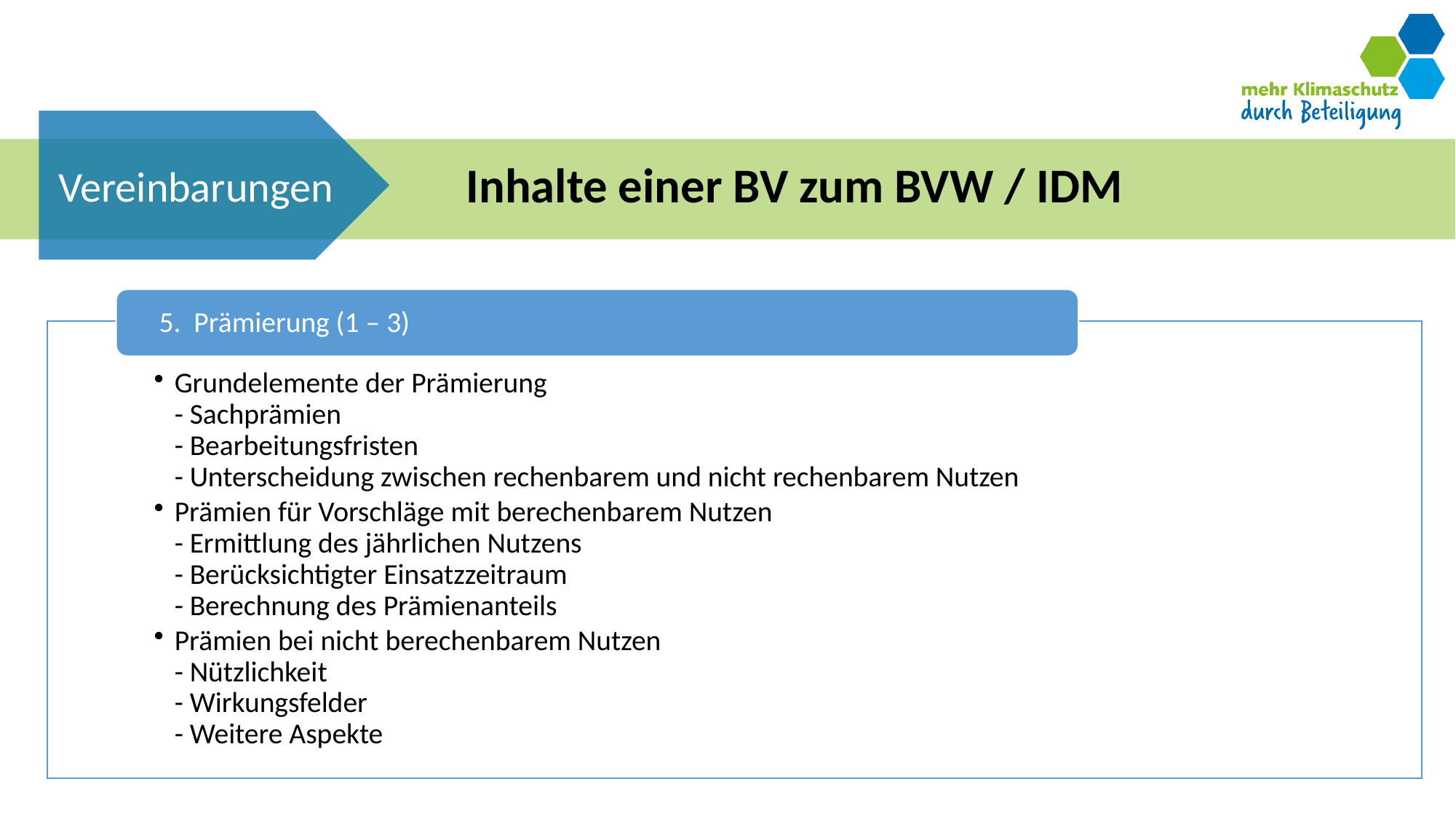

# Inhalte einer BV zum BVW / IDM
Vereinbarungen
Grundelemente der Prämierung
- Sachprämien
- Bearbeitungsfristen
- Unterscheidung zwischen rechenbarem und nicht rechenbarem Nutzen
Prämien für Vorschläge mit berechenbarem Nutzen
- Ermittlung des jährlichen Nutzens
- Berücksichtigter Einsatzzeitraum
- Berechnung des Prämienanteils
Prämien bei nicht berechenbarem Nutzen
- Nützlichkeit
- Wirkungsfelder
- Weitere Aspekte
5.  Prämierung (1 – 3)